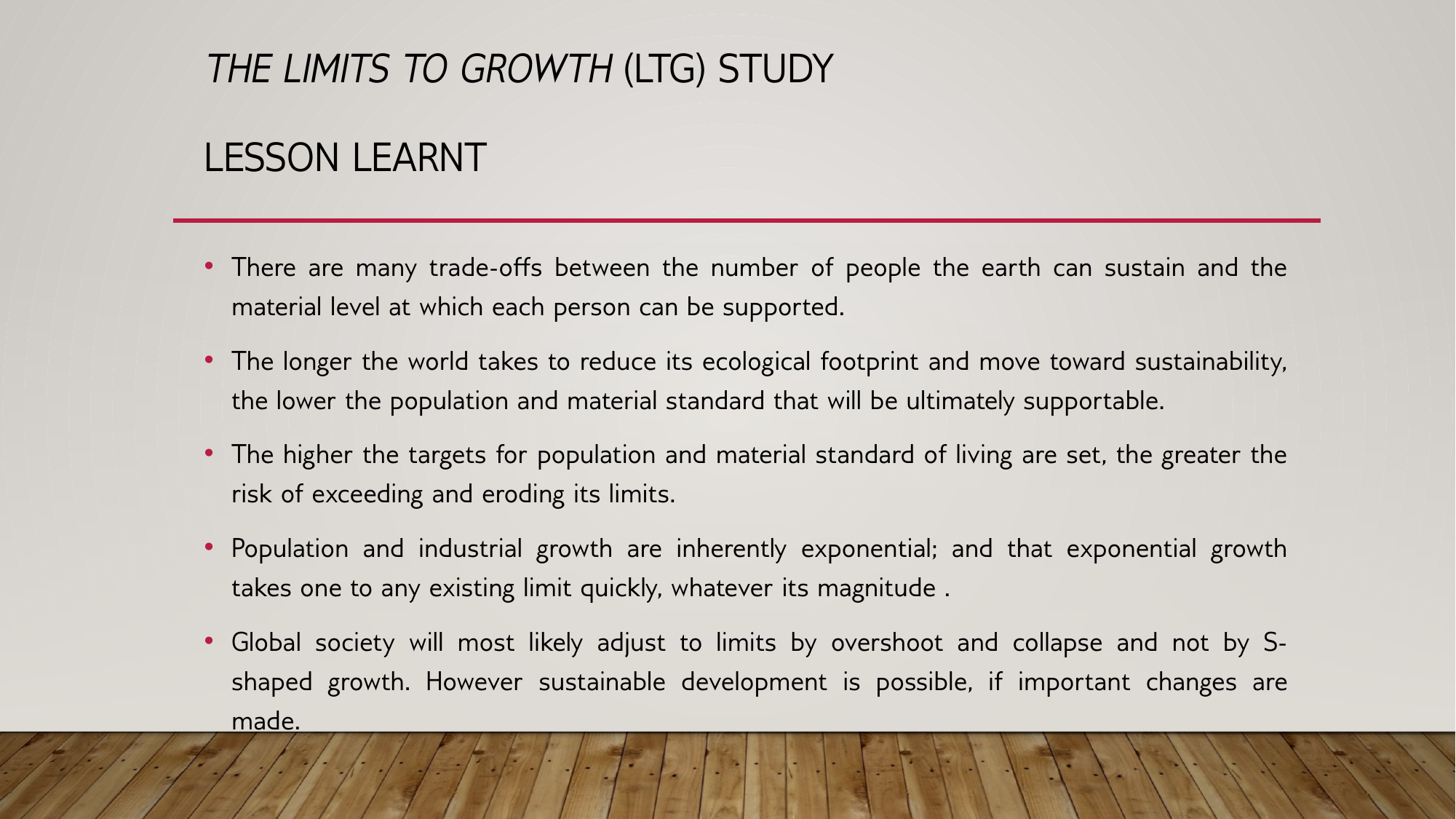

# The Limits to Growth (LTG) study Lesson learnt
There are many trade-offs between the number of people the earth can sustain and the material level at which each person can be supported.
The longer the world takes to reduce its ecological footprint and move toward sustainability, the lower the population and material standard that will be ultimately supportable.
The higher the targets for population and material standard of living are set, the greater the risk of exceeding and eroding its limits.
Population and industrial growth are inherently exponential; and that exponential growth takes one to any existing limit quickly, whatever its magnitude .
Global society will most likely adjust to limits by overshoot and collapse and not by S- shaped growth. However sustainable development is possible, if important changes are made.